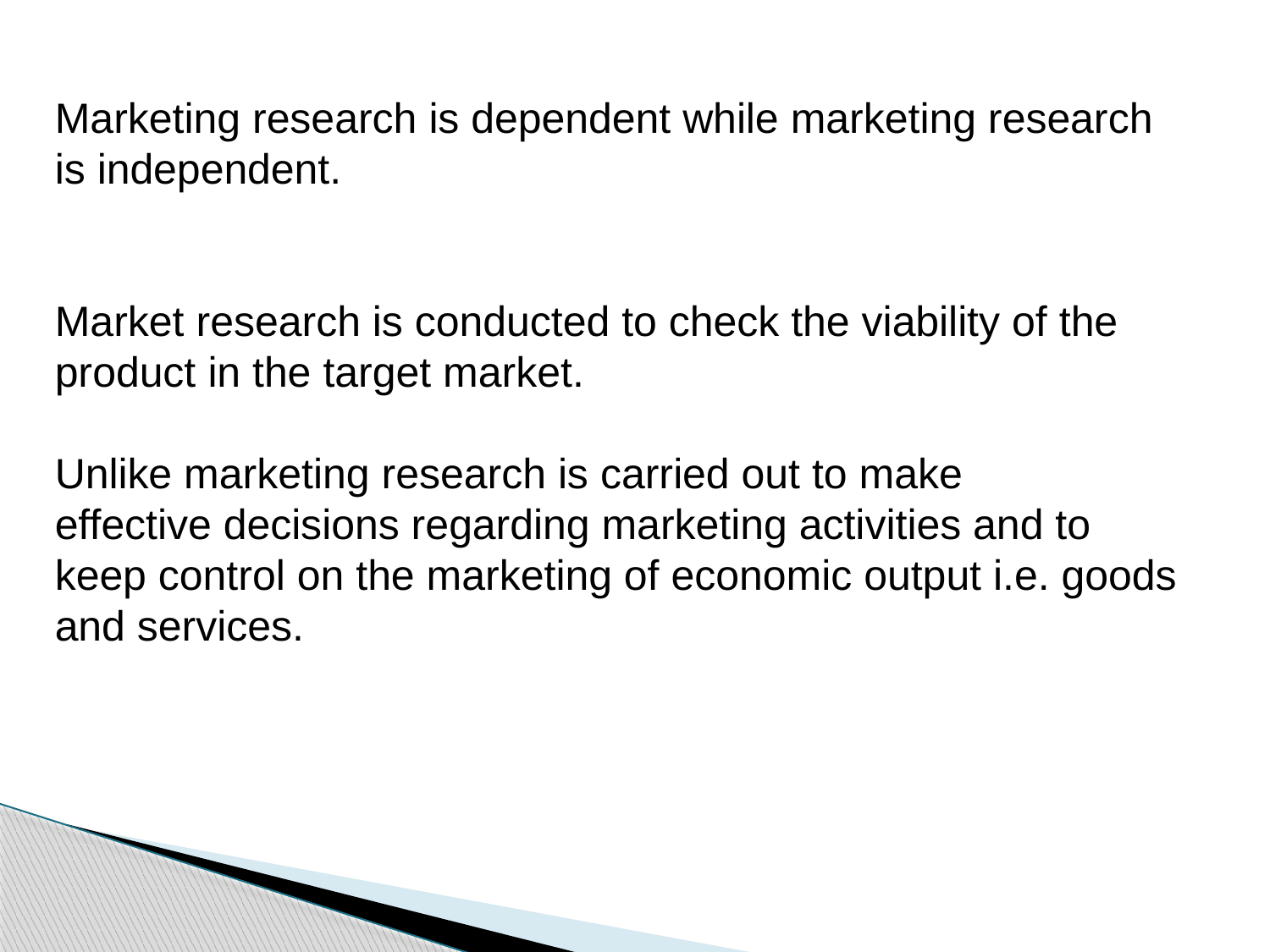

Marketing research is dependent while marketing research is independent.

Market research is conducted to check the viability of the product in the target market.

Unlike marketing research is carried out to make effective decisions regarding marketing activities and to keep control on the marketing of economic output i.e. goods and services.